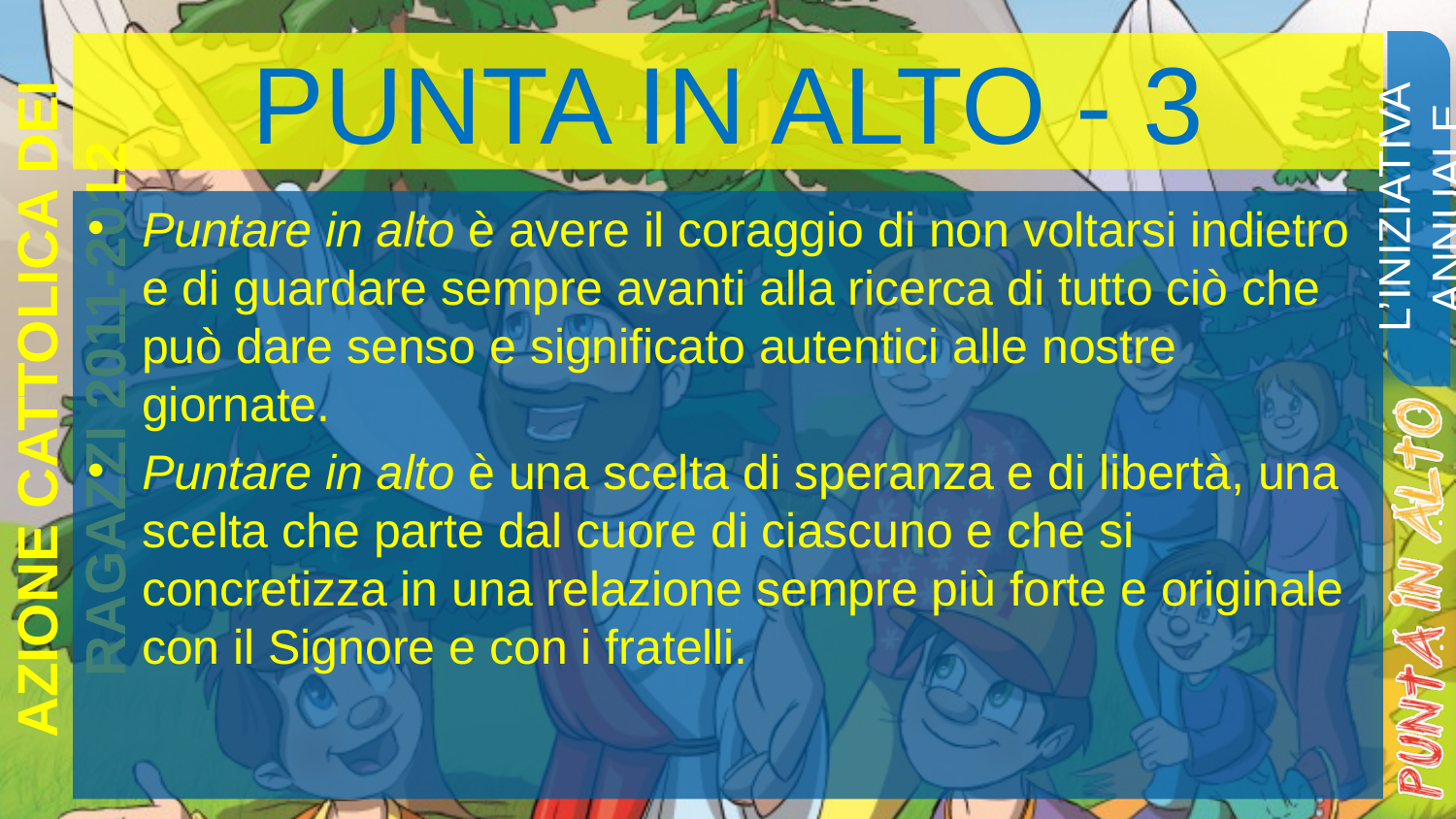

# PUNTA IN ALTO - 3
L’INIZIATIVA ANNUALE
Puntare in alto è avere il coraggio di non voltarsi indietro e di guardare sempre avanti alla ricerca di tutto ciò che può dare senso e significato autentici alle nostre giornate.
Puntare in alto è una scelta di speranza e di libertà, una scelta che parte dal cuore di ciascuno e che si concretizza in una relazione sempre più forte e originale con il Signore e con i fratelli.